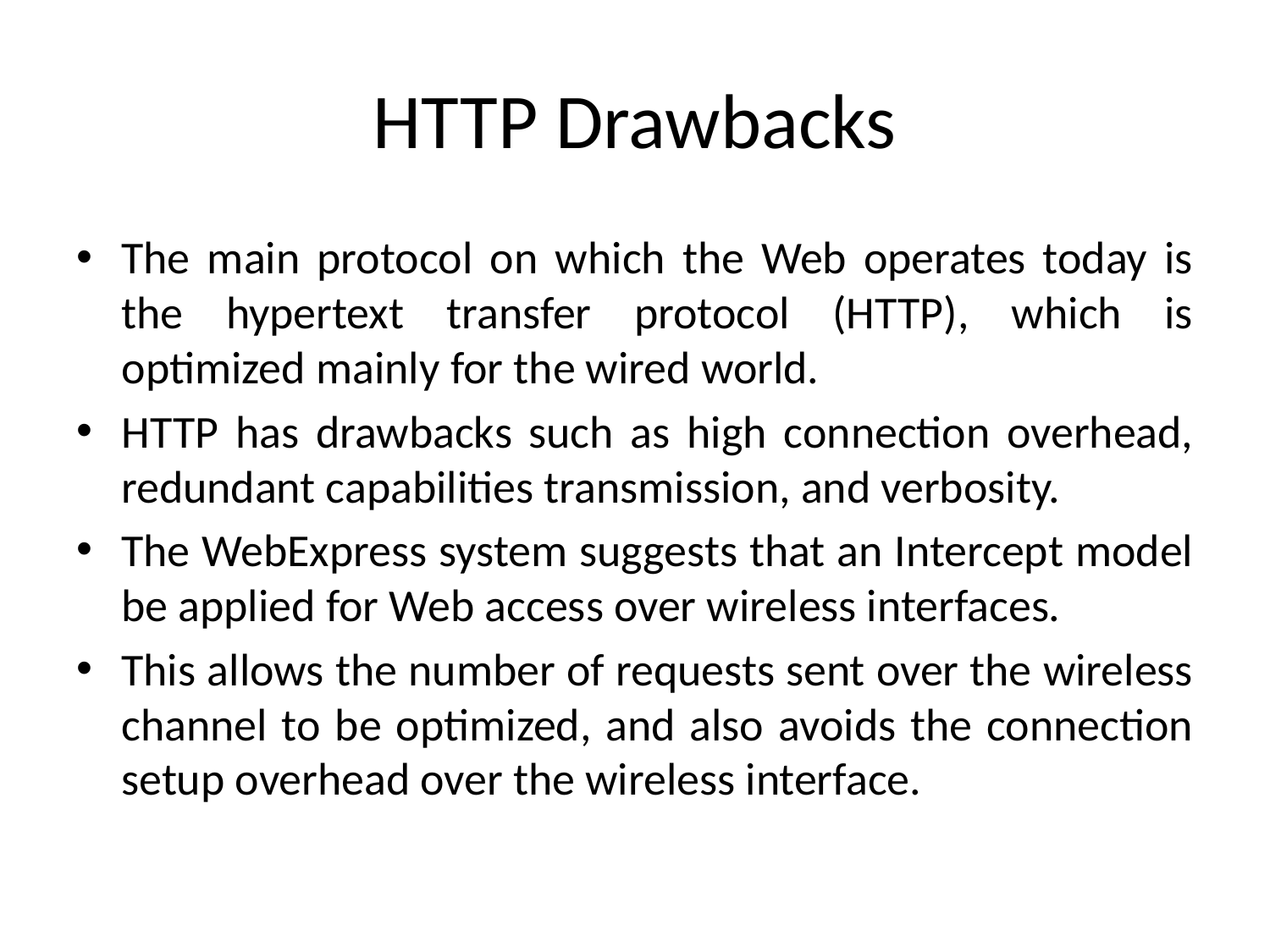

# HTTP Drawbacks
The main protocol on which the Web operates today is the hypertext transfer protocol (HTTP), which is optimized mainly for the wired world.
HTTP has drawbacks such as high connection overhead, redundant capabilities transmission, and verbosity.
The WebExpress system suggests that an Intercept model be applied for Web access over wireless interfaces.
This allows the number of requests sent over the wireless channel to be optimized, and also avoids the connection setup overhead over the wireless interface.